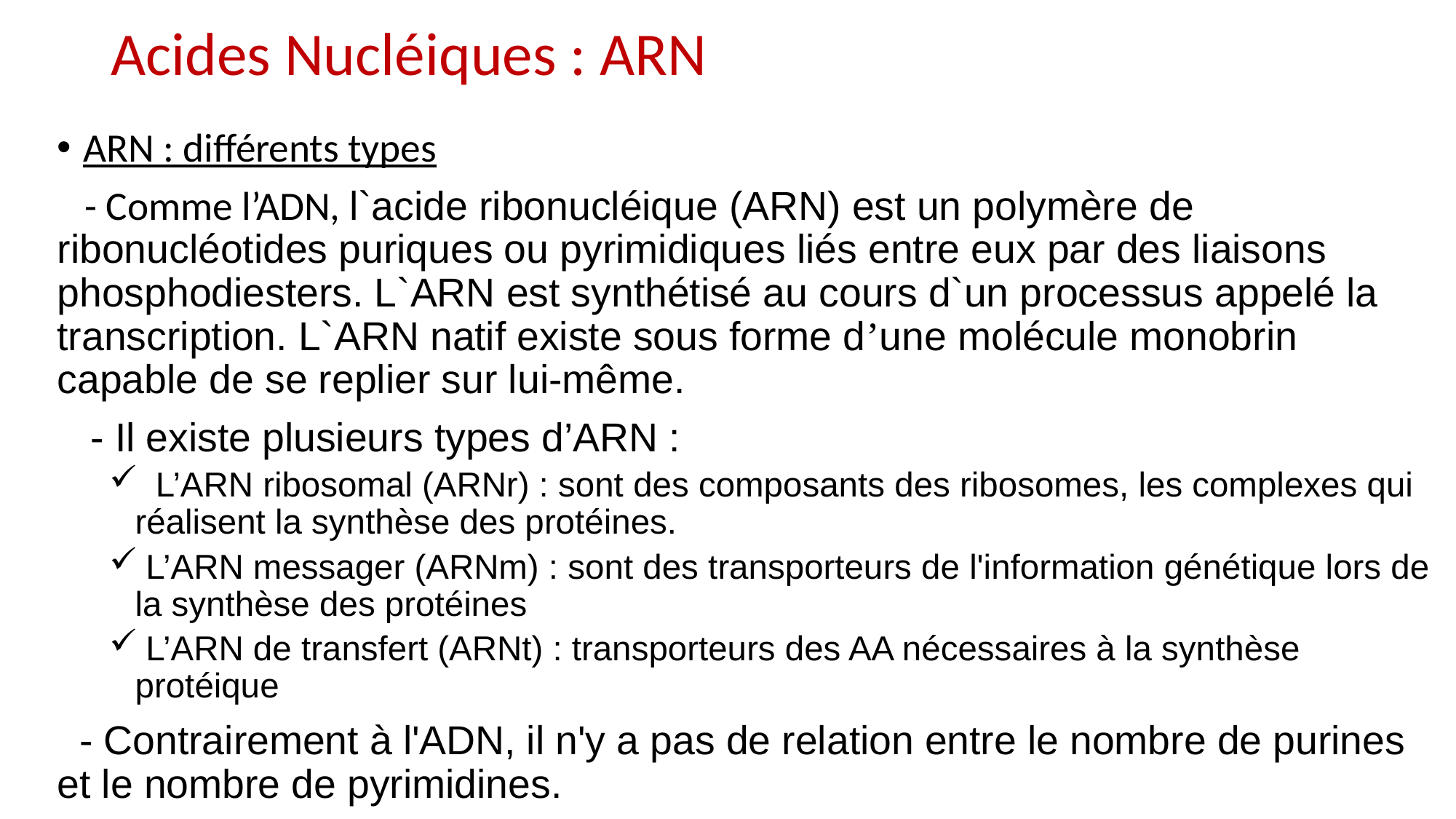

Acides Nucléiques : ARN

ARN : différents types
   - Comme l’ADN, l`acide ribonucléique (ARN) est un polymère de ribonucléotides puriques ou pyrimidiques liés entre eux par des liaisons phosphodiesters. L`ARN est synthétisé au cours d`un processus appelé la transcription. L`ARN natif existe sous forme d’une molécule monobrin capable de se replier sur lui-même.
   - Il existe plusieurs types d’ARN :
  L’ARN ribosomal (ARNr) : sont des composants des ribosomes, les complexes qui réalisent la synthèse des protéines.
 L’ARN messager (ARNm) : sont des transporteurs de l'information génétique lors de la synthèse des protéines
 L’ARN de transfert (ARNt) : transporteurs des AA nécessaires à la synthèse protéique
  - Contrairement à l'ADN, il n'y a pas de relation entre le nombre de purines et le nombre de pyrimidines.